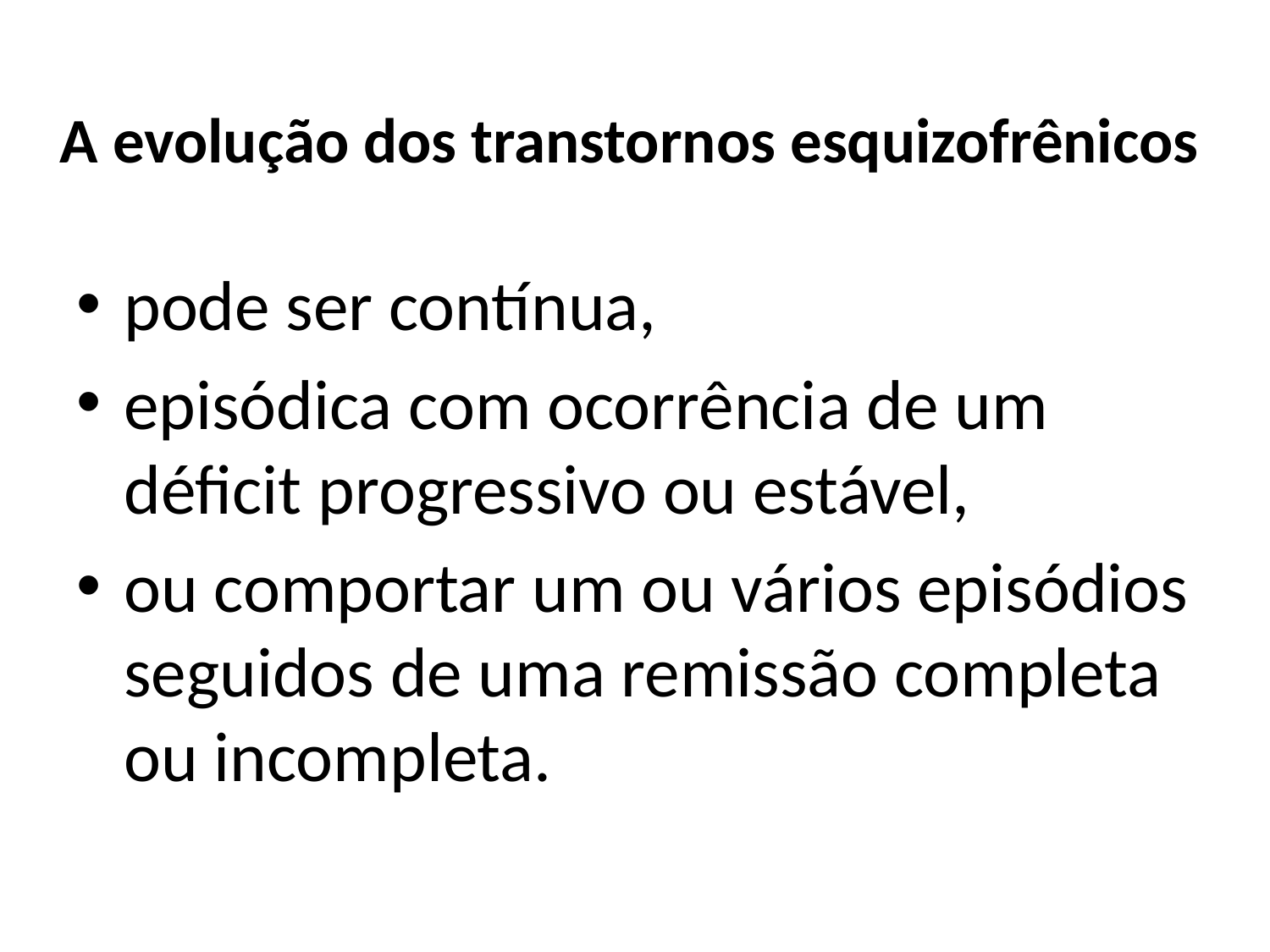

# A evolução dos transtornos esquizofrênicos
pode ser contínua,
episódica com ocorrência de um déficit progressivo ou estável,
ou comportar um ou vários episódios seguidos de uma remissão completa ou incompleta.